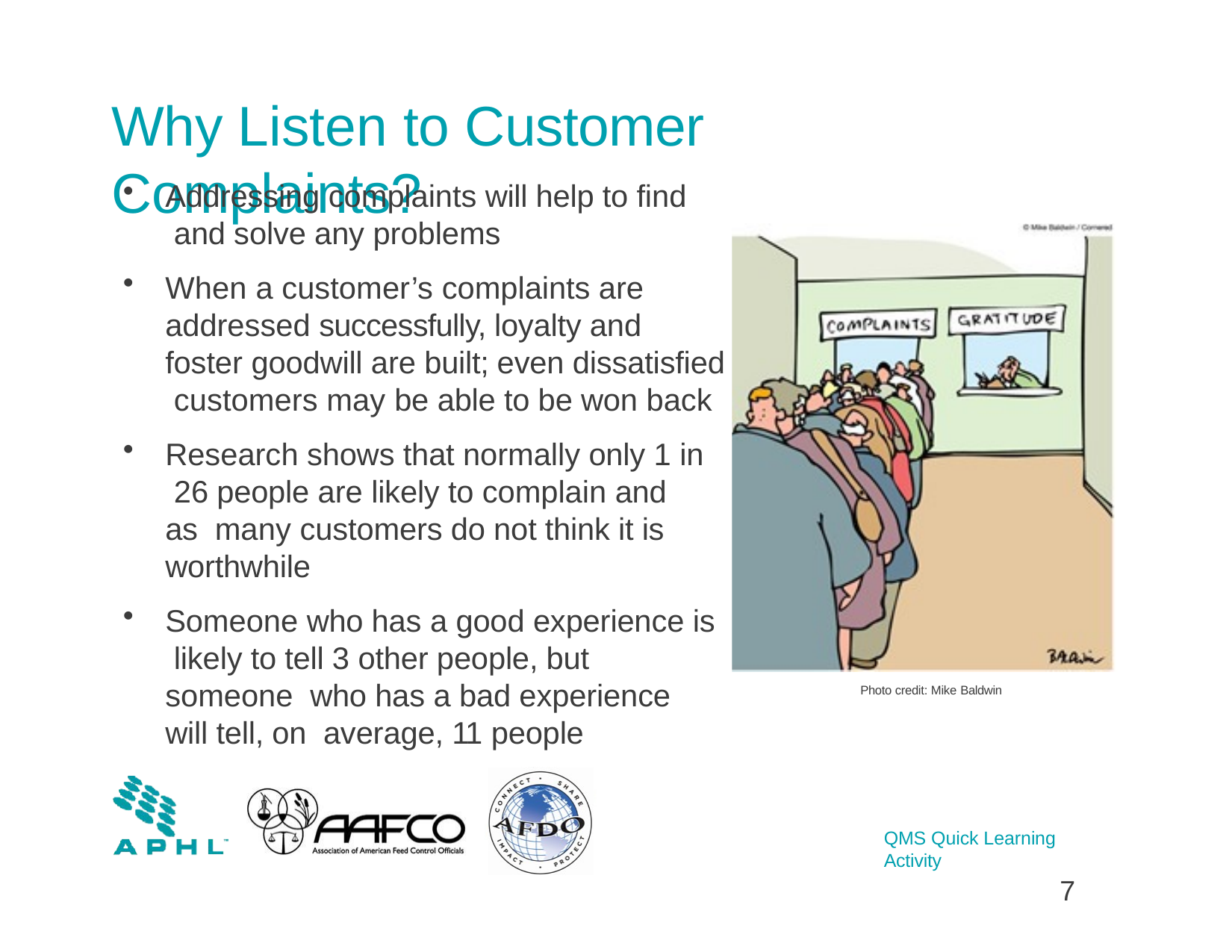

# Why Listen to Customer Complaints?
Addressing complaints will help to find  and solve any problems
When a customer’s complaints are  addressed successfully, loyalty and  foster goodwill are built; even dissatisfied  customers may be able to be won back
Research shows that normally only 1 in  26 people are likely to complain and as  many customers do not think it is  worthwhile
Someone who has a good experience is  likely to tell 3 other people, but someone  who has a bad experience will tell, on  average, 11 people

Photo credit: Mike Baldwin

QMS Quick Learning Activity
7